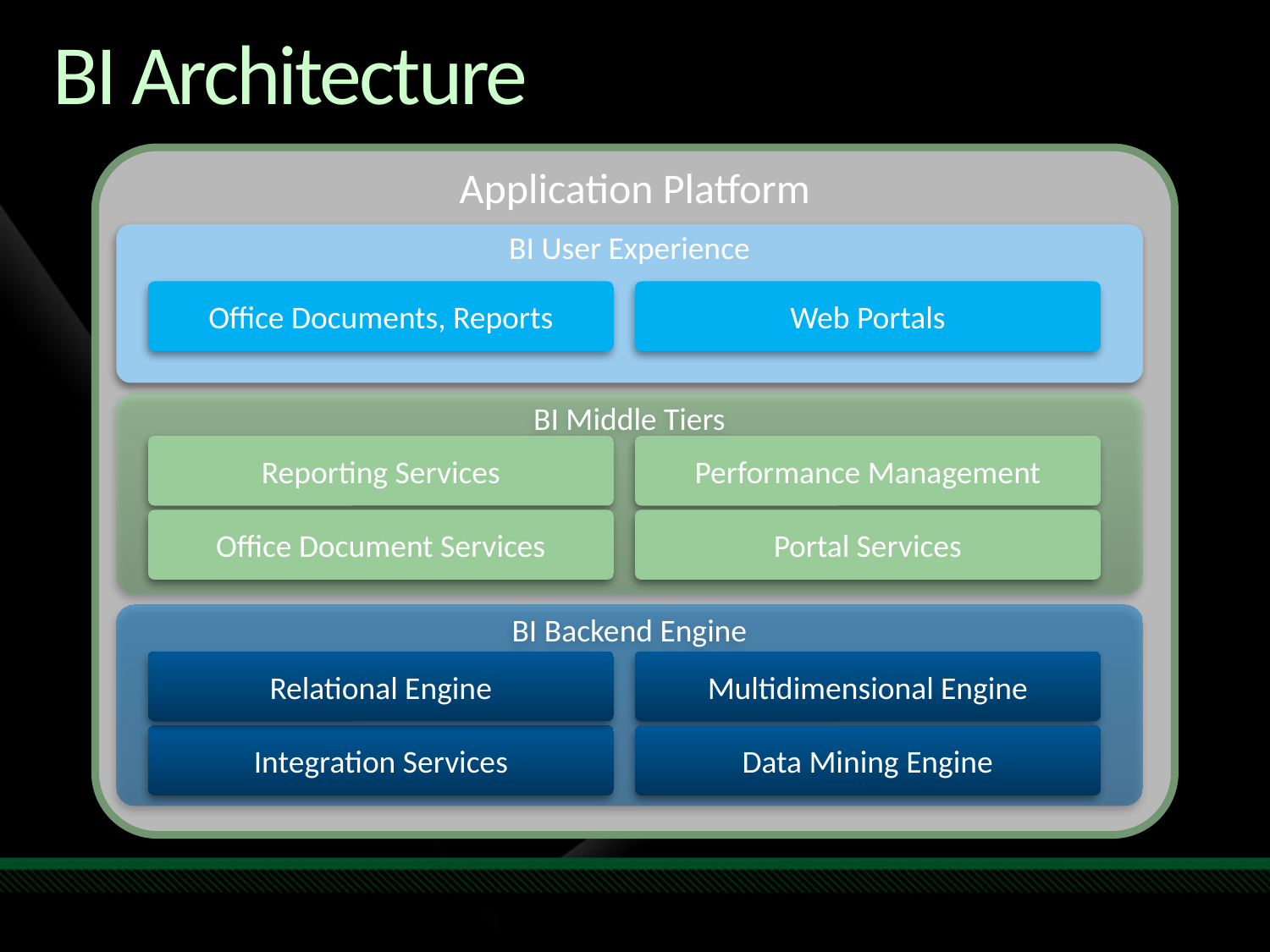

# BI Architecture
Application Platform

BI User Experience

Office Documents, Reports
Web Portals
BI Middle Tiers

Reporting Services
Performance Management
Office Document Services
Portal Services
BI Backend Engine

Relational Engine
Multidimensional Engine
Integration Services
Data Mining Engine